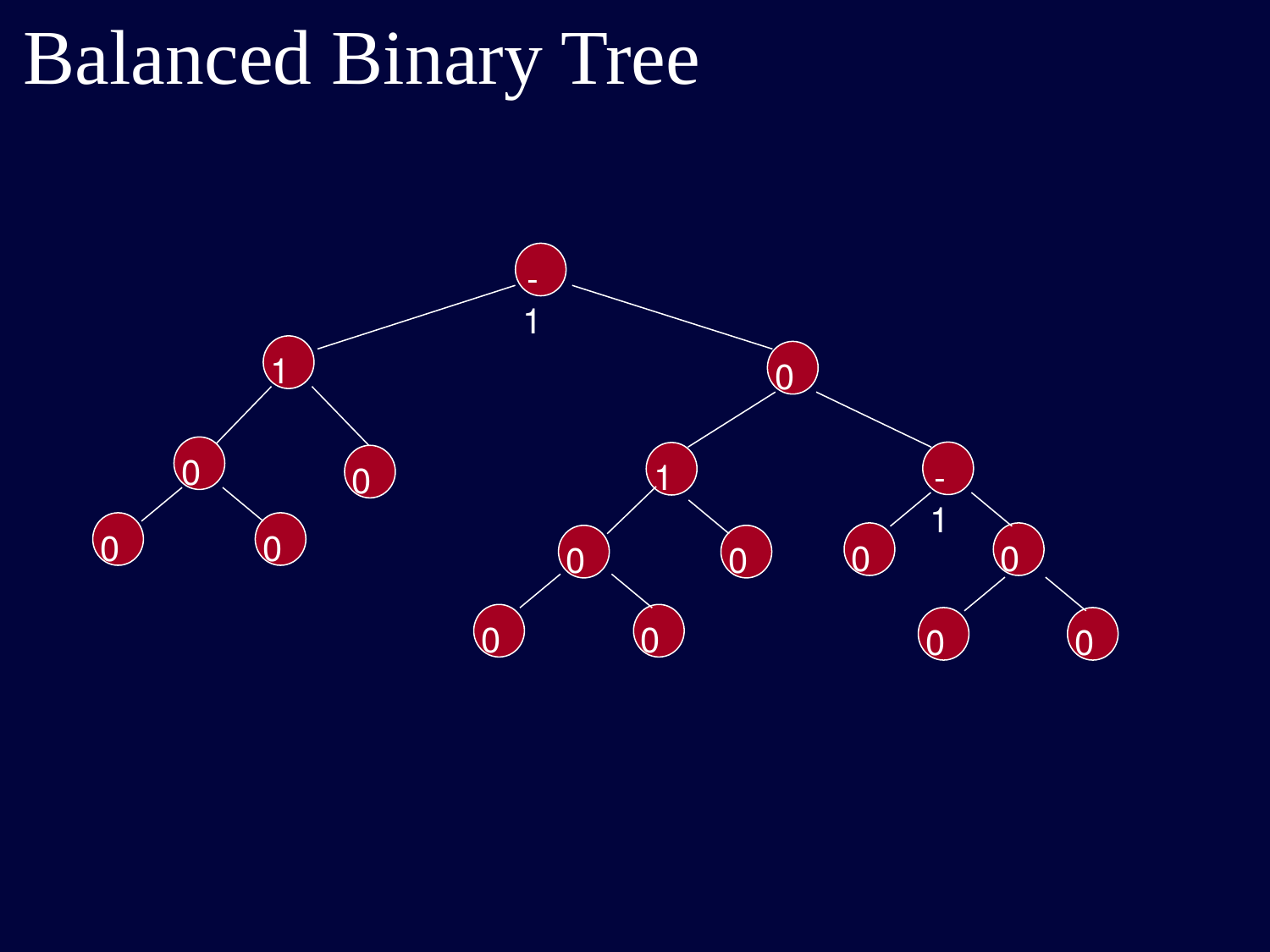

# Balanced Binary Tree

-1

1

0

0

-1

1

0

0

0

0

0

0

0

0

0

0

0